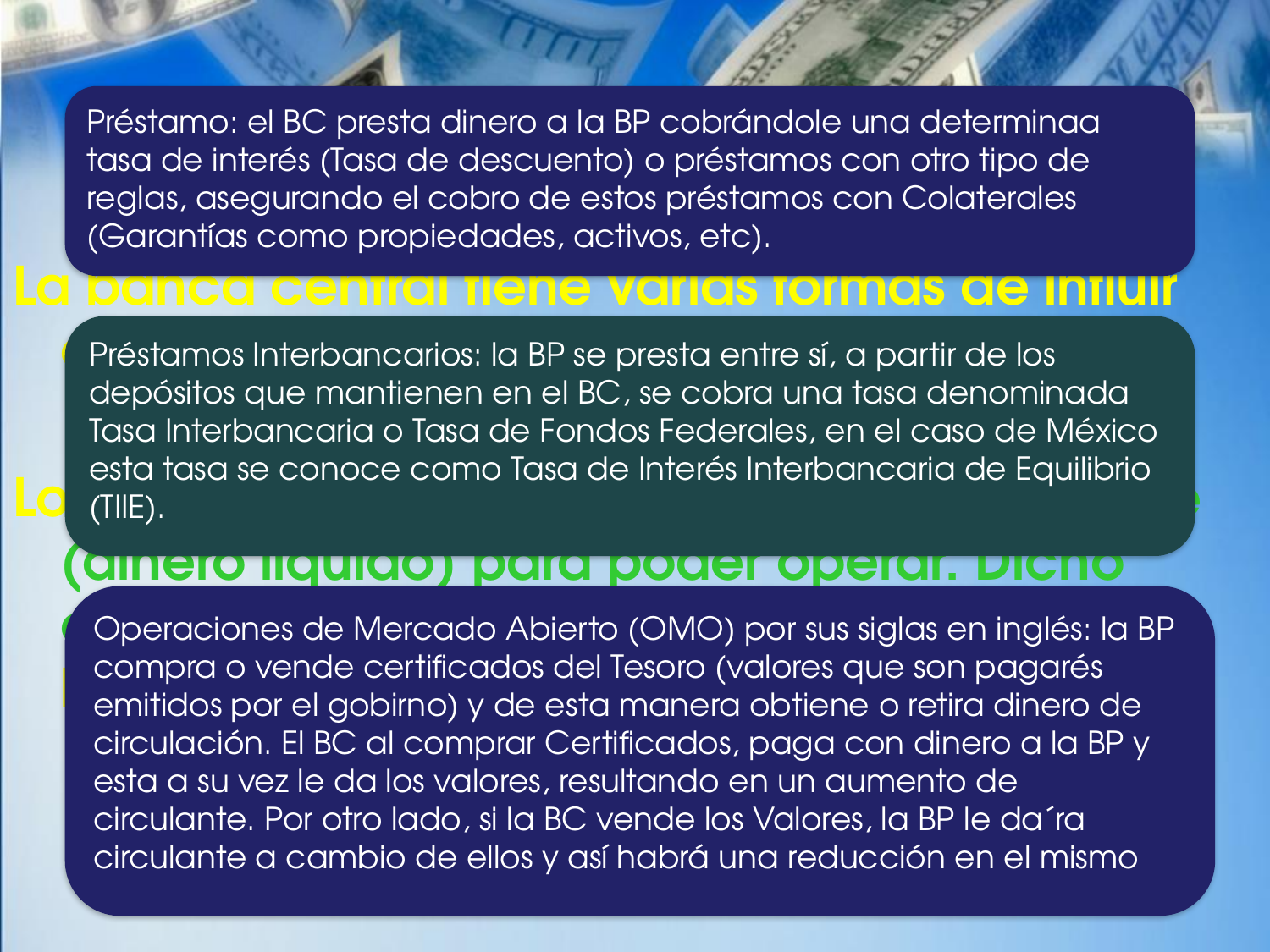

Préstamo: el BC presta dinero a la BP cobrándole una determinaa tasa de interés (Tasa de descuento) o préstamos con otro tipo de reglas, asegurando el cobro de estos préstamos con Colaterales (Garantías como propiedades, activos, etc).
La banca central tiene varias formas de influir en la tasa de interés.

Los bancos privados (BP), requieren circulante (dinero líquido) para poder operar. Dicho circulante lo obtienen directamente del banco central (BC).

Préstamos Interbancarios: la BP se presta entre sí, a partir de los depósitos que mantienen en el BC, se cobra una tasa denominada Tasa Interbancaria o Tasa de Fondos Federales, en el caso de México esta tasa se conoce como Tasa de Interés Interbancaria de Equilibrio (TIIE).
Operaciones de Mercado Abierto (OMO) por sus siglas en inglés: la BP compra o vende certificados del Tesoro (valores que son pagarés emitidos por el gobirno) y de esta manera obtiene o retira dinero de circulación. El BC al comprar Certificados, paga con dinero a la BP y esta a su vez le da los valores, resultando en un aumento de circulante. Por otro lado, si la BC vende los Valores, la BP le da´ra circulante a cambio de ellos y así habrá una reducción en el mismo